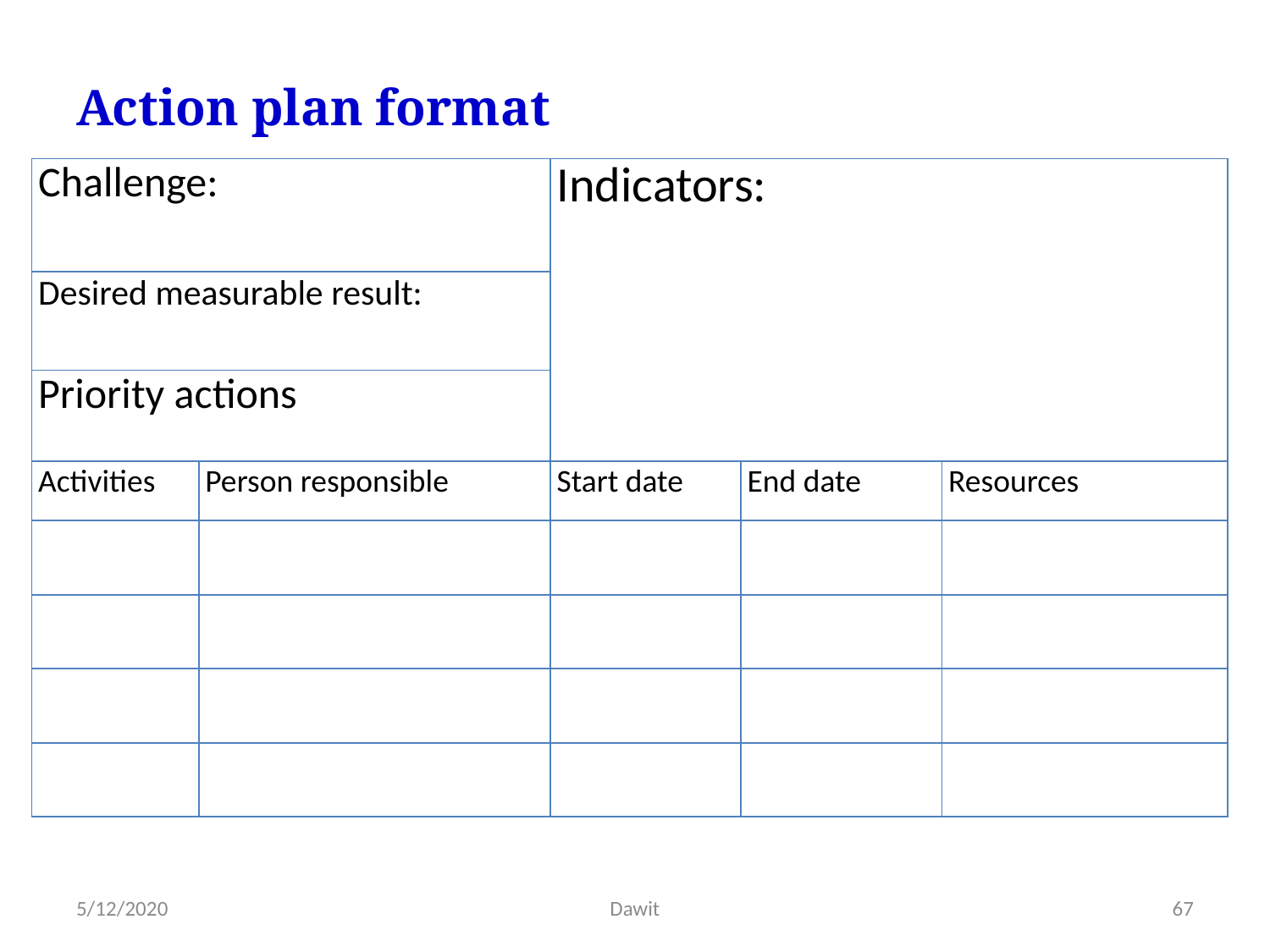

Action plan format
| Challenge: |  | Indicators: |  |  |
| --- | --- | --- | --- | --- |
| Desired measurable result: |  |  |  |  |
| Priority actions |  |  |  |  |
| Activities | Person responsible | Start date | End date | Resources |
|  |  |  |  |  |
|  |  |  |  |  |
|  |  |  |  |  |
|  |  |  |  |  |

5/12/2020
Dawit
67